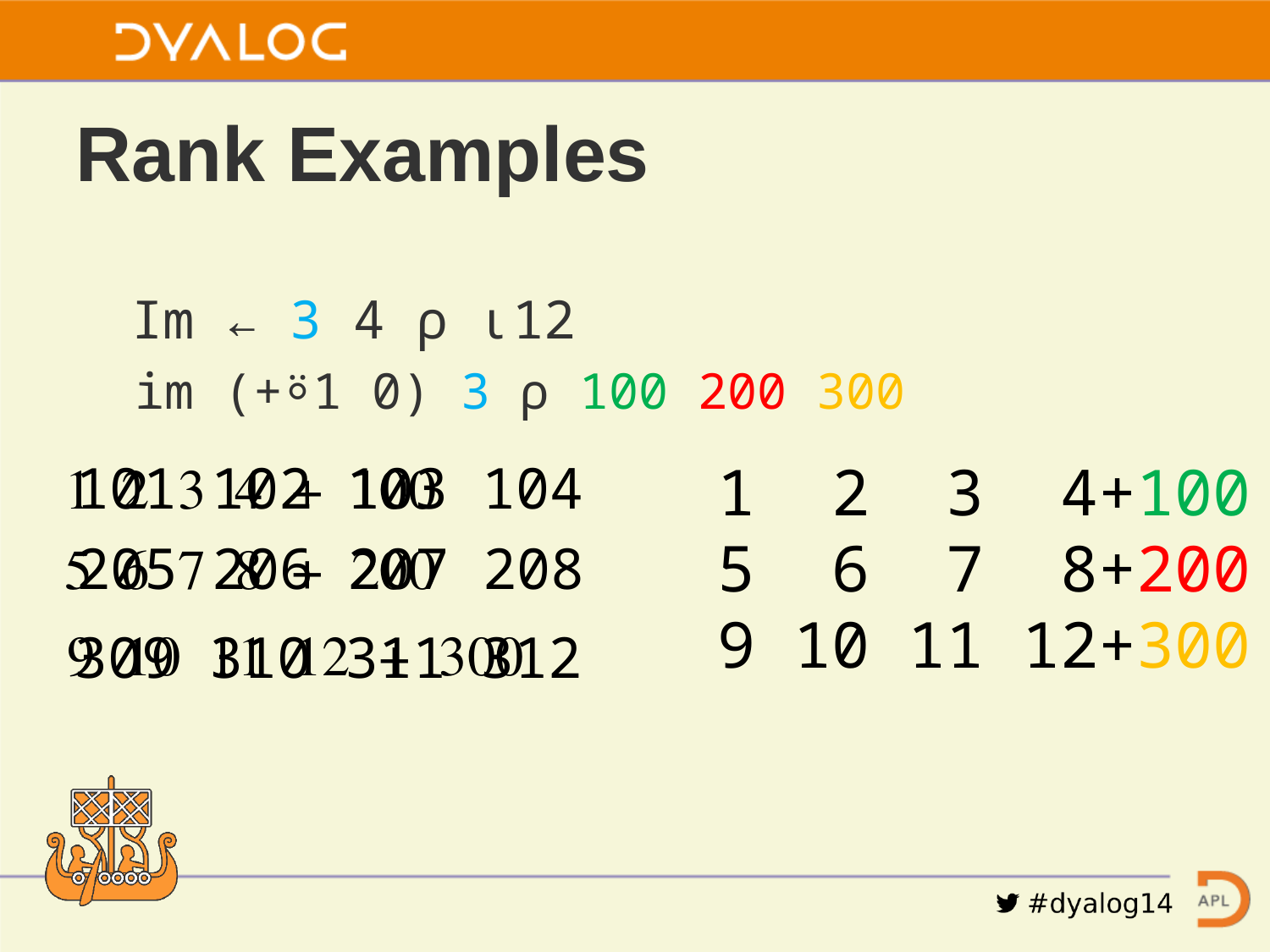

# Rank Examples

Im ← 3 4 ⍴ ⍳12
  im (+⍤1 0) 3 ⍴ 100 200 300

101 102 103 104
1  2  3  4  +  100
1  2  3  4+100
5  6  7  8+200
9 10 11 12+300
5  6  7  8  +  200
205 206 207 208
9  10  11  12  +  300
309 310 311 312